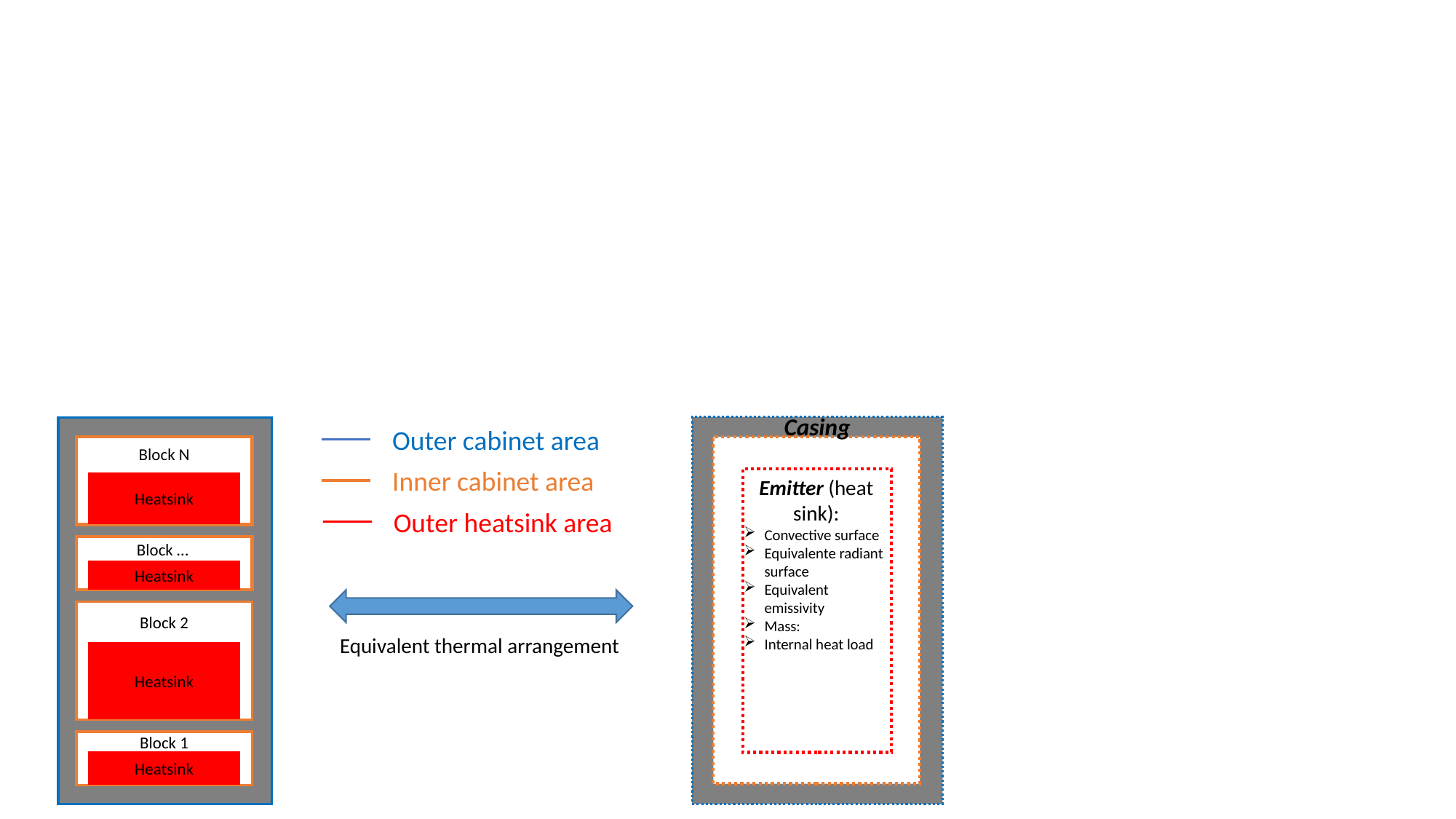

Casing

Outer cabinet area

Block N
Inner cabinet area
Emitter (heat sink):
Convective surface
Equivalente radiant surface
Equivalent emissivity
Mass:
Internal heat load
Heatsink
Outer heatsink area
Block …

Heatsink

Block 2
Equivalent thermal arrangement
Heatsink
Block 1

Heatsink